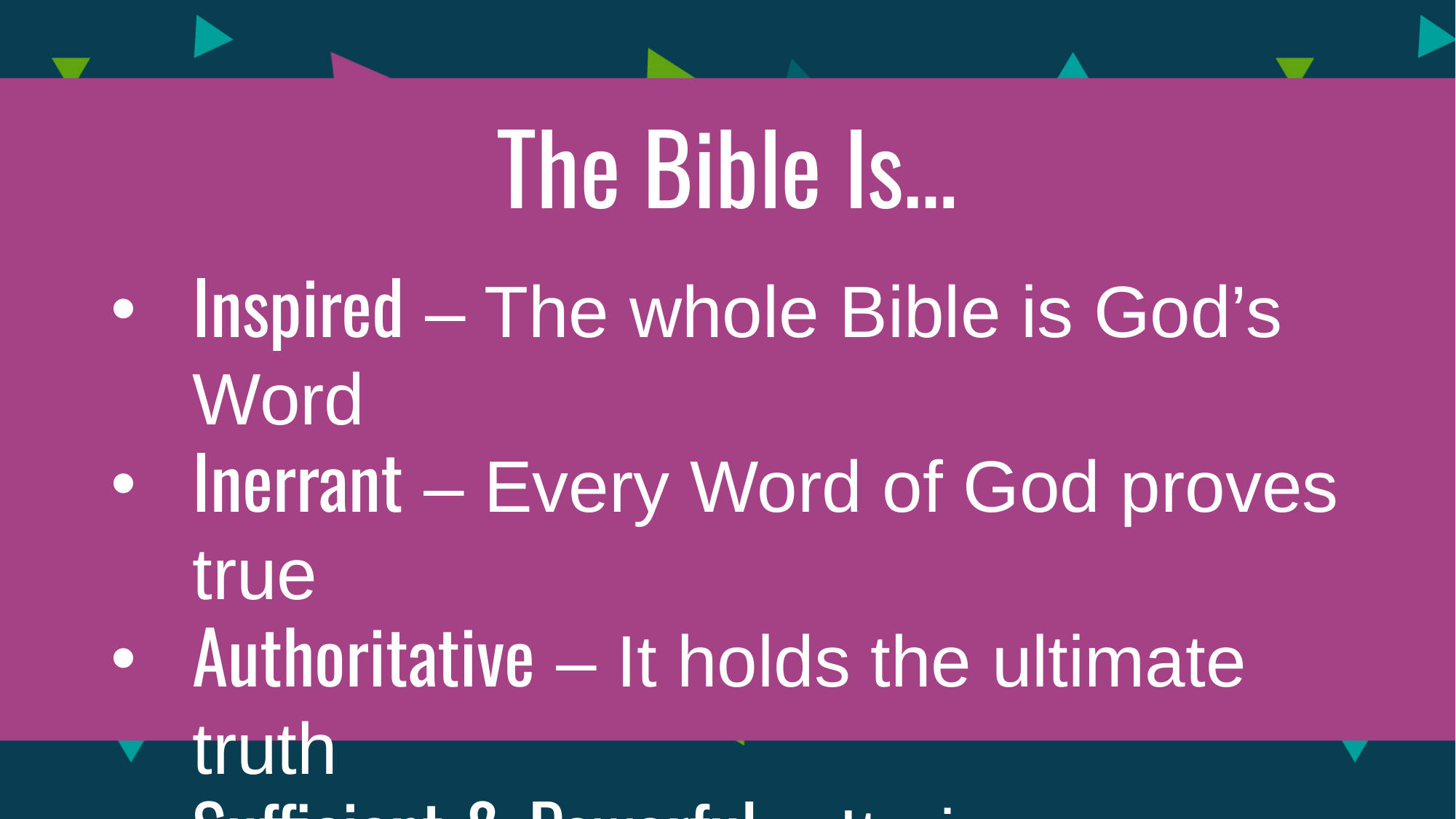

The Bible Is…

Inspired – The whole Bible is God’s Word
Inerrant – Every Word of God proves true
Authoritative – It holds the ultimate truth
Sufficient & Powerful – It gives us everything we need to know for life and Salvation